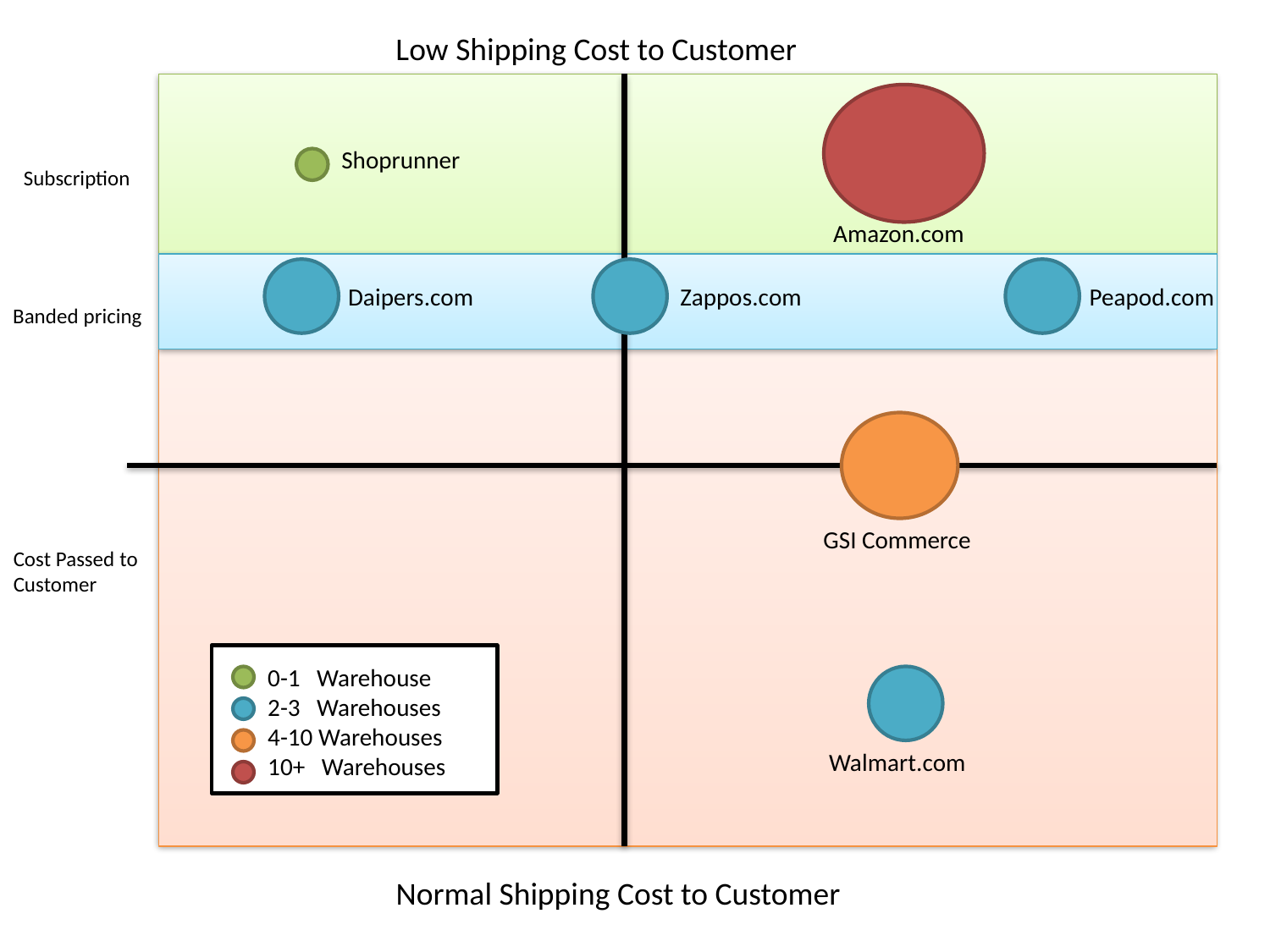

Low Shipping Cost to Customer

Shoprunner

Subscription
Amazon.com

Daipers.com
Peapod.com
Zappos.com
Banded pricing

GSI Commerce
Cost Passed to
Customer

0-1   Warehouse
2-3   Warehouses
4-10 Warehouses
10+   Warehouses

Walmart.com
Normal Shipping Cost to Customer